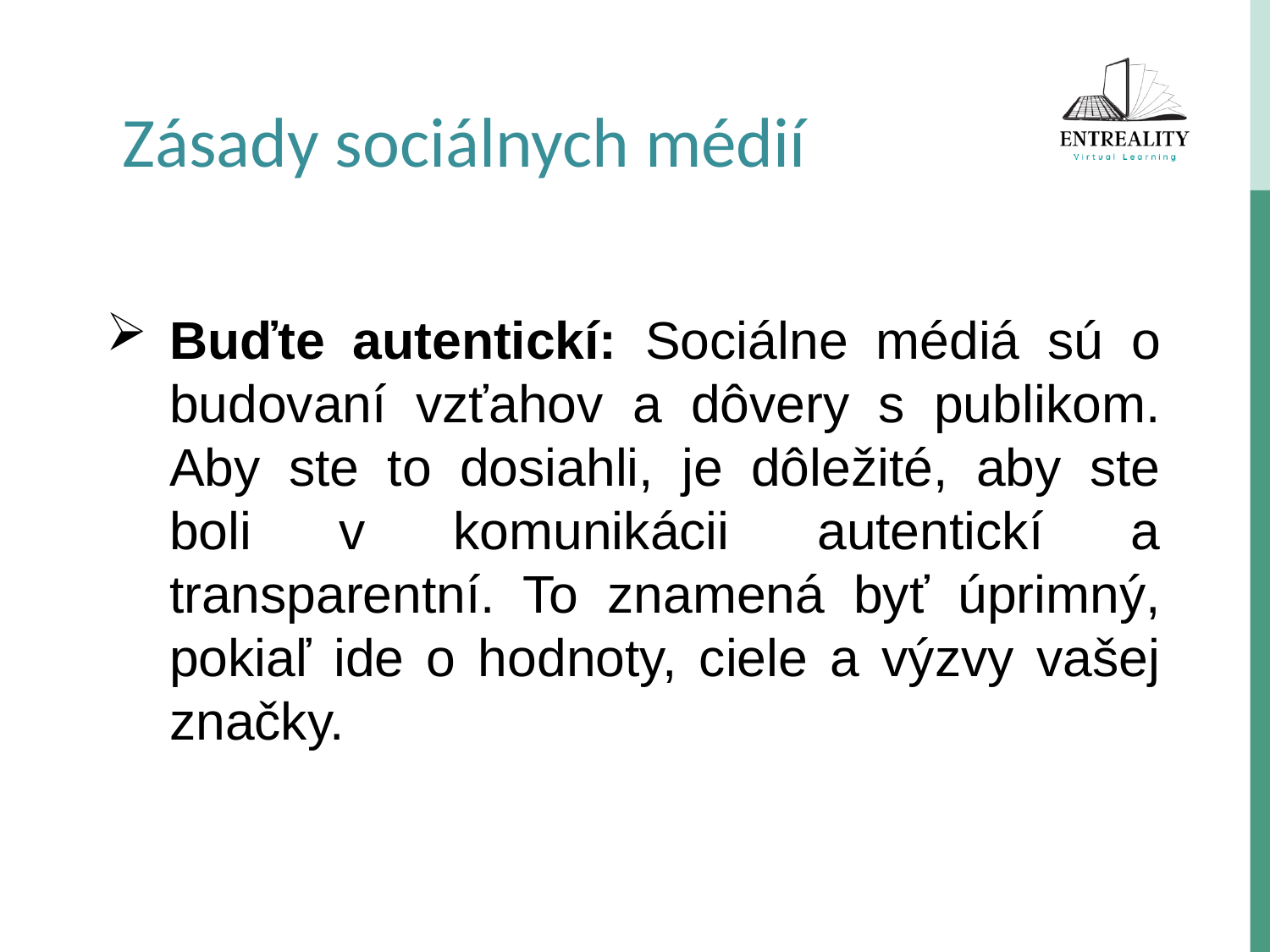

Zásady sociálnych médií

Buďte autentickí: Sociálne médiá sú o budovaní vzťahov a dôvery s publikom. Aby ste to dosiahli, je dôležité, aby ste boli v komunikácii autentickí a transparentní. To znamená byť úprimný, pokiaľ ide o hodnoty, ciele a výzvy vašej značky.